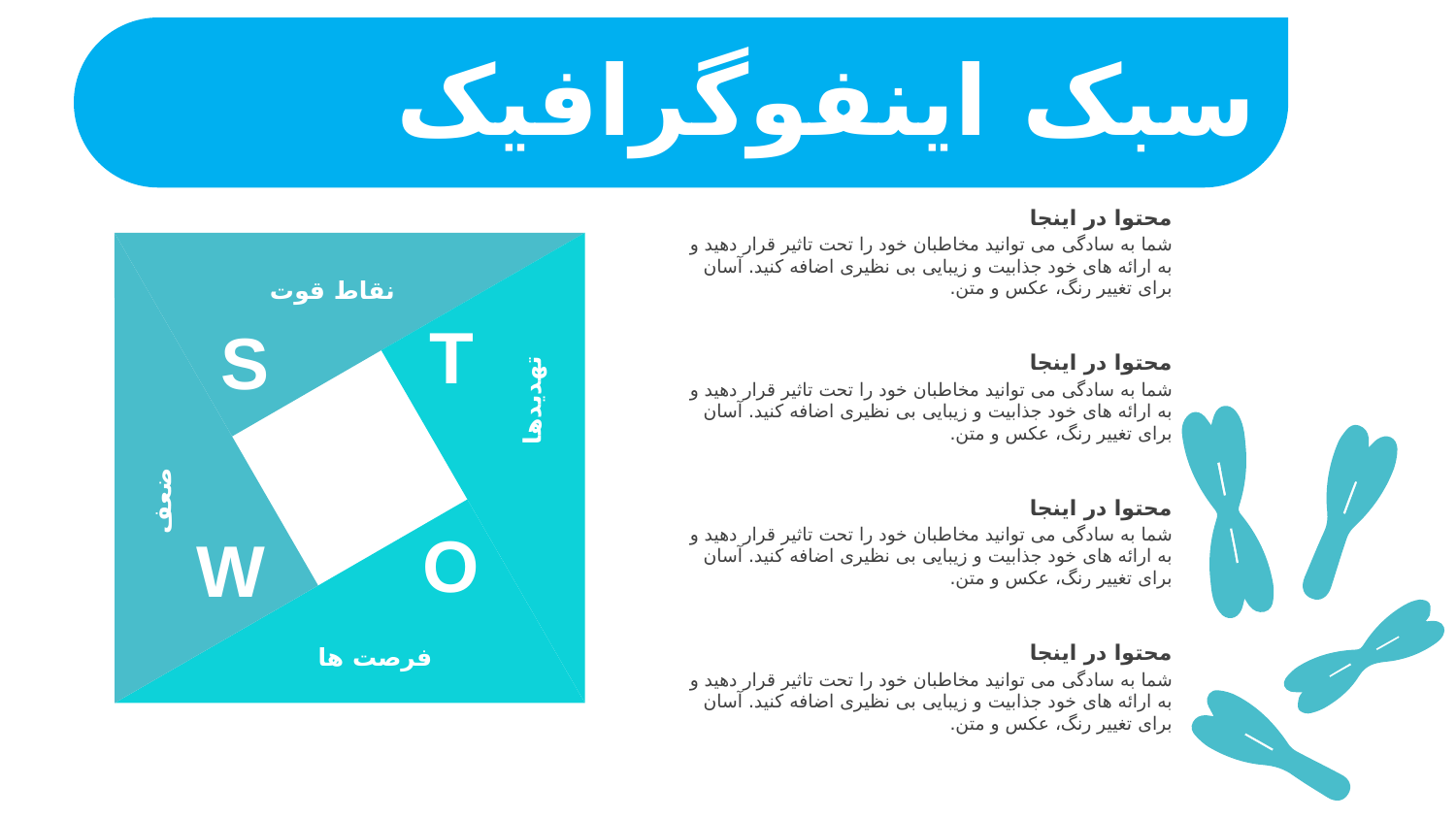

سبک اینفوگرافیک

محتوا در اینجا
شما به سادگی می توانید مخاطبان خود را تحت تاثیر قرار دهید و به ارائه های خود جذابیت و زیبایی بی نظیری اضافه کنید. آسان برای تغییر رنگ، عکس و متن.
نقاط قوت
T
S
محتوا در اینجا
شما به سادگی می توانید مخاطبان خود را تحت تاثیر قرار دهید و به ارائه های خود جذابیت و زیبایی بی نظیری اضافه کنید. آسان برای تغییر رنگ، عکس و متن.
تهدیدها

محتوا در اینجا
شما به سادگی می توانید مخاطبان خود را تحت تاثیر قرار دهید و به ارائه های خود جذابیت و زیبایی بی نظیری اضافه کنید. آسان برای تغییر رنگ، عکس و متن.
O
W
ضعف
محتوا در اینجا
شما به سادگی می توانید مخاطبان خود را تحت تاثیر قرار دهید و به ارائه های خود جذابیت و زیبایی بی نظیری اضافه کنید. آسان برای تغییر رنگ، عکس و متن.
فرصت ها